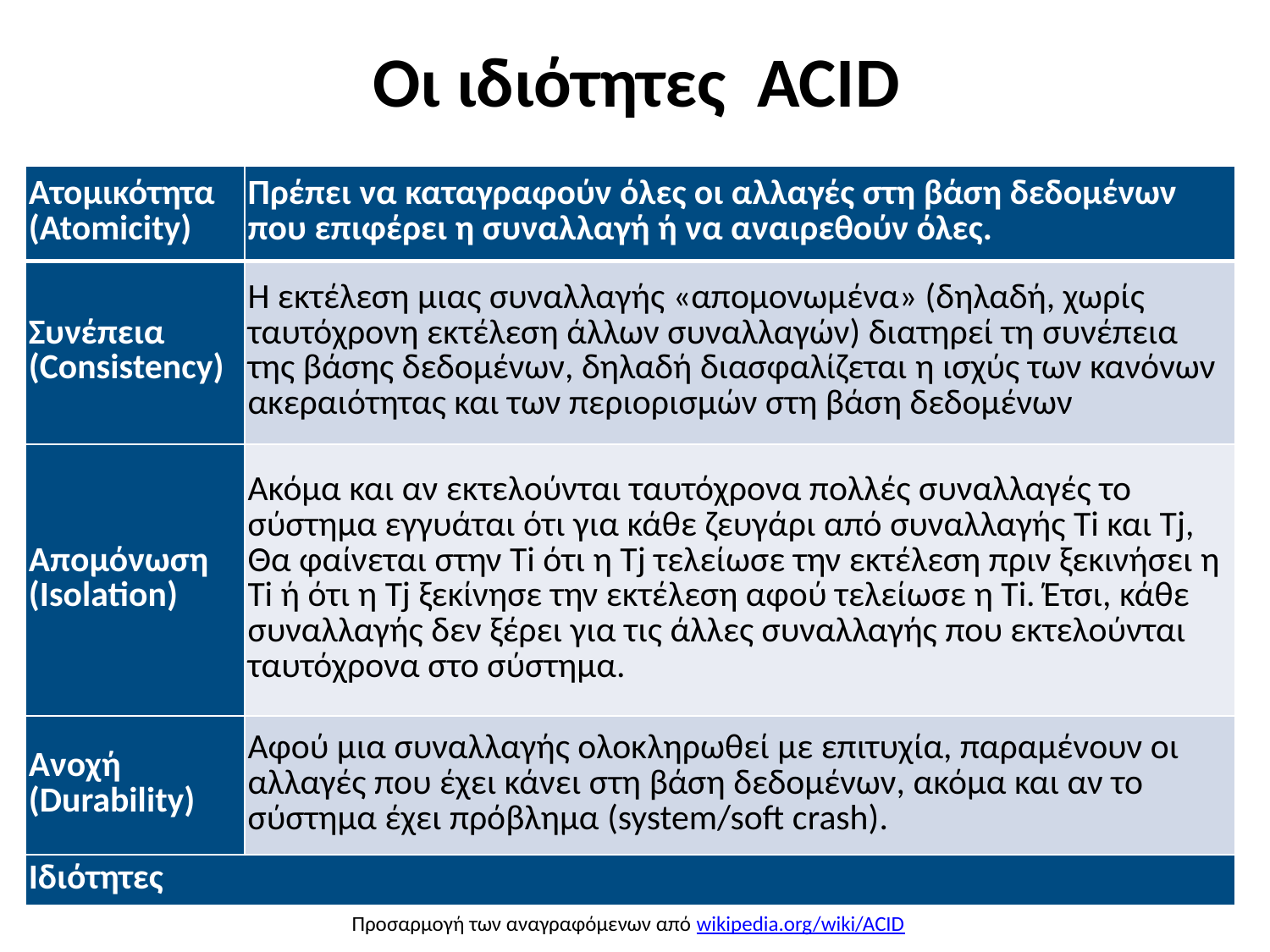

# Οι ιδιότητες  ACID
| Ατομικότητα (Atomicity) | Πρέπει να καταγραφούν όλες οι αλλαγές στη βάση δεδομένων που επιφέρει η συναλλαγή ή να αναιρεθούν όλες. |
| --- | --- |
| Συνέπεια (Consistency) | Η εκτέλεση μιας συναλλαγής «απομονωμένα» (δηλαδή, χωρίς ταυτόχρονη εκτέλεση άλλων συναλλαγών) διατηρεί τη συνέπεια της βάσης δεδομένων, δηλαδή διασφαλίζεται η ισχύς των κανόνων ακεραιότητας και των περιορισμών στη βάση δεδομένων |
| Απομόνωση (Isolation) | Ακόμα και αν εκτελούνται ταυτόχρονα πολλές συναλλαγές το σύστημα εγγυάται ότι για κάθε ζευγάρι από συναλλαγής Ti και Tj, Θα φαίνεται στην Ti ότι η Tj τελείωσε την εκτέλεση πριν ξεκινήσει η Ti ή ότι η Tj ξεκίνησε την εκτέλεση αφού τελείωσε η Ti. Έτσι, κάθε συναλλαγής δεν ξέρει για τις άλλες συναλλαγής που εκτελούνται ταυτόχρονα στο σύστημα. |
| Ανοχή (Durability) | Αφού μια συναλλαγής ολοκληρωθεί με επιτυχία, παραμένουν οι αλλαγές που έχει κάνει στη βάση δεδομένων, ακόμα και αν το σύστημα έχει πρόβλημα (system/soft crash). |
| Ιδιότητες |  |
Προσαρμογή των αναγραφόμενων από wikipedia.org/wiki/ACID